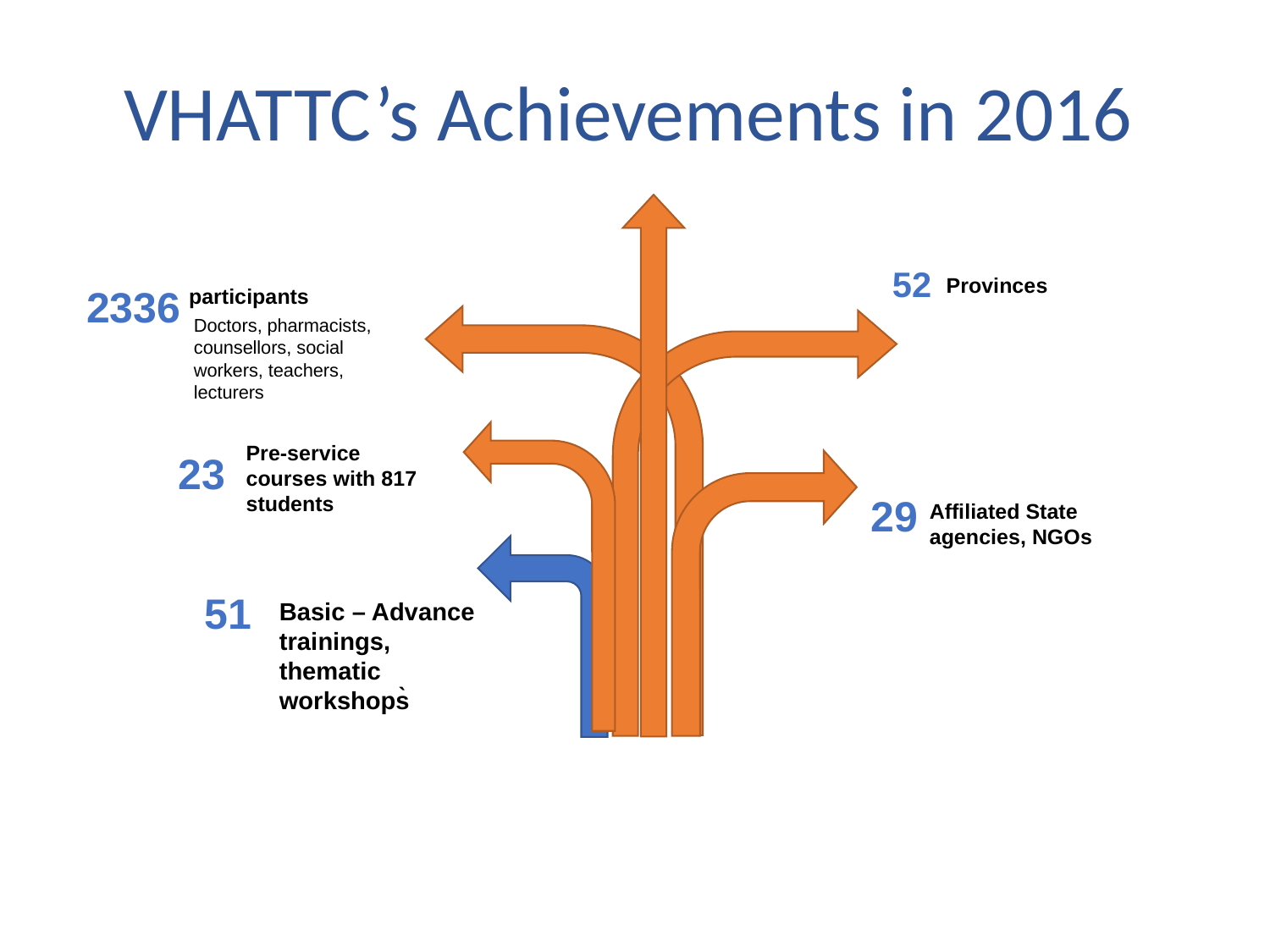

# VHATTC’s Achievements in 2016

52
Provinces

2336
participants
Doctors, pharmacists, counsellors, social workers, teachers, lecturers

Pre-service courses with 817 students
23

29
Affiliated State agencies, NGOs

51
Basic – Advance trainings, thematic workshops̀

South Vietnam HIV – Addiction Technology Transfer Center
All rights reserved, 2016